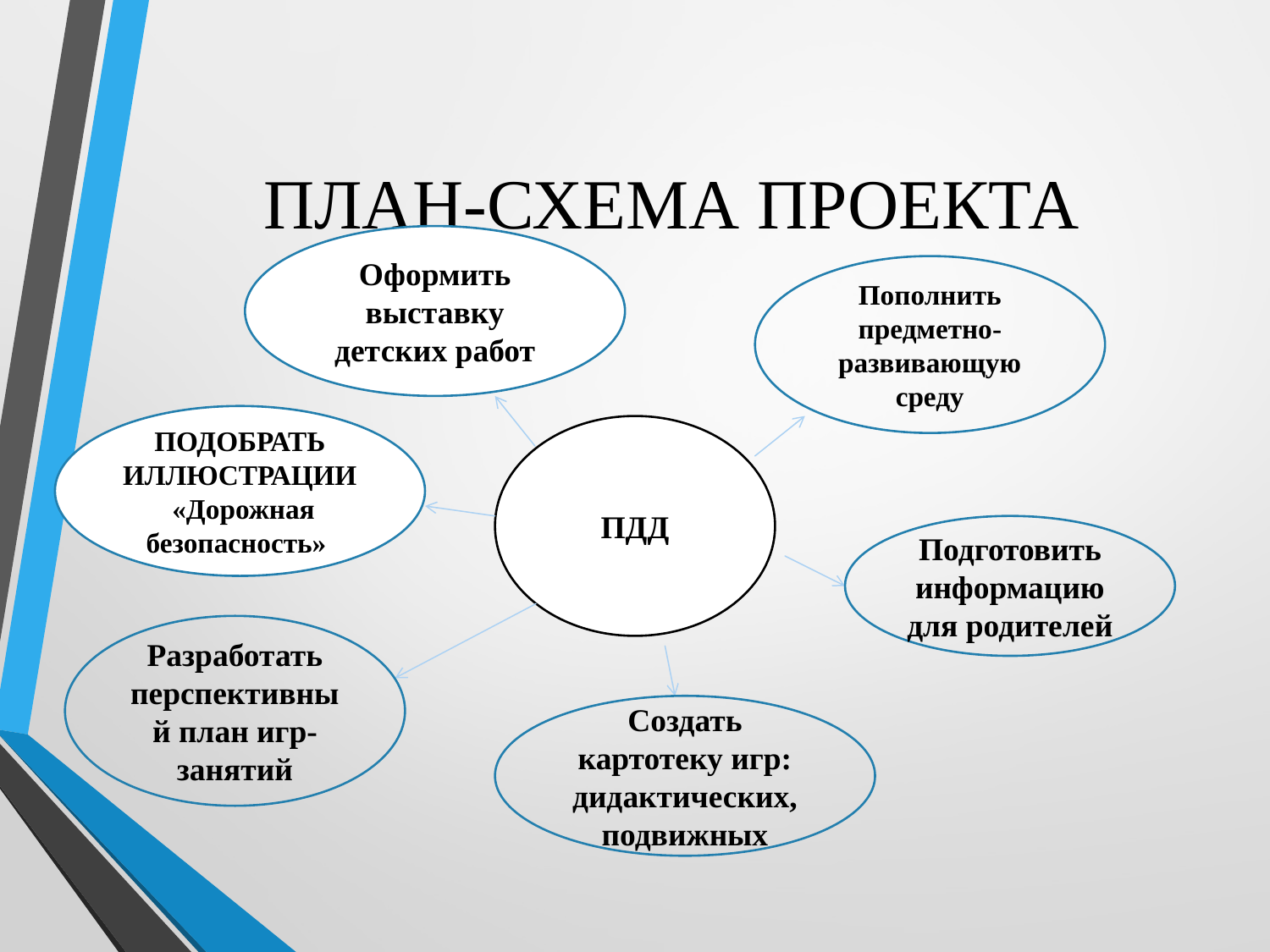

# ПЛАН-СХЕМА ПРОЕКТА

Оформить выставку детских работ
Пополнить предметно- развивающую среду
ПОДОБРАТЬ ИЛЛЮСТРАЦИИ  «Дорожная безопасность»
ПДД
Подготовить информацию для родителей
Разработать перспективный план игр-занятий
Создать картотеку игр: дидактических,
подвижных